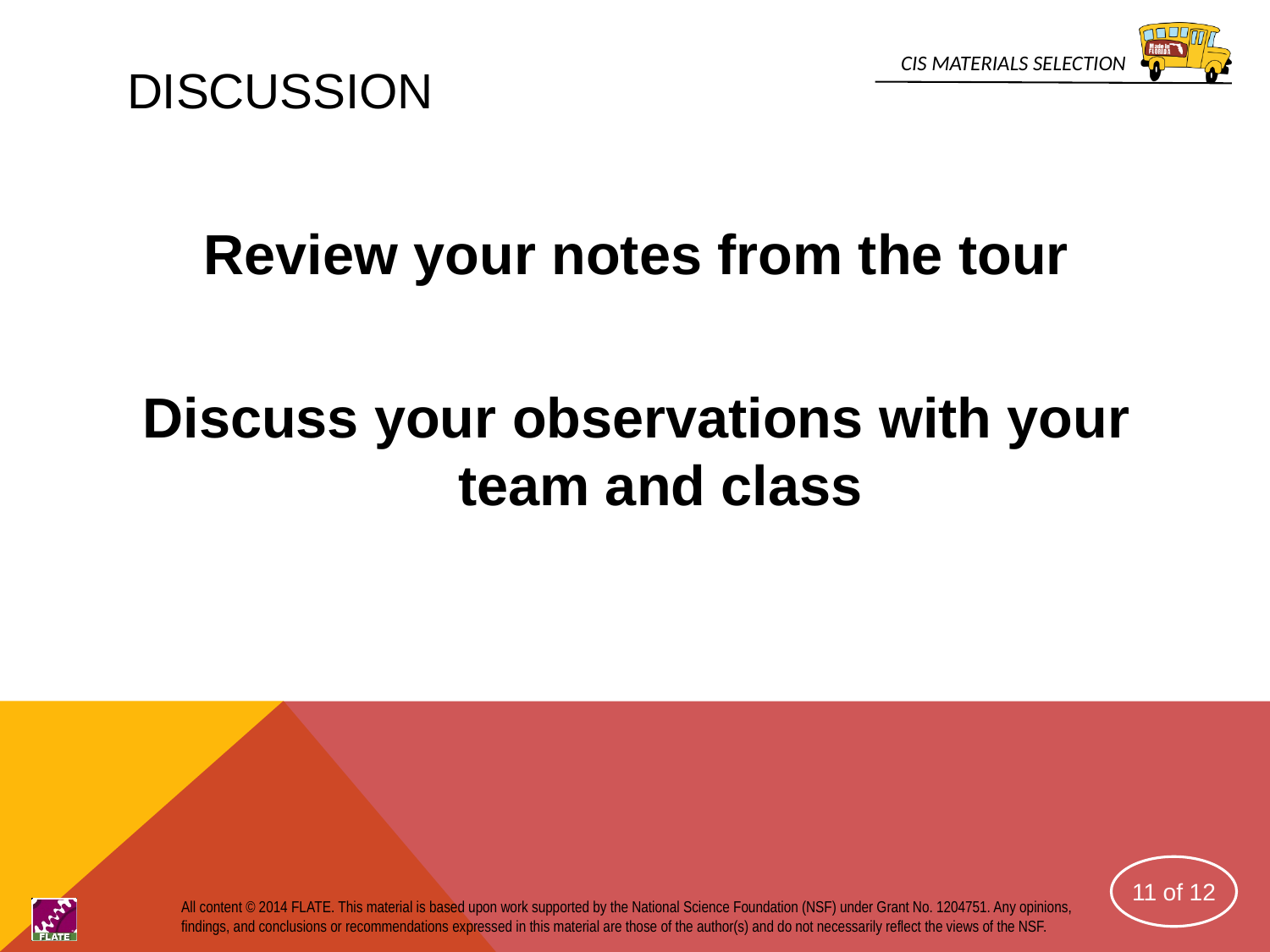

# Discussion
Review your notes from the tour

Discuss your observations with your team and class
11 of 12